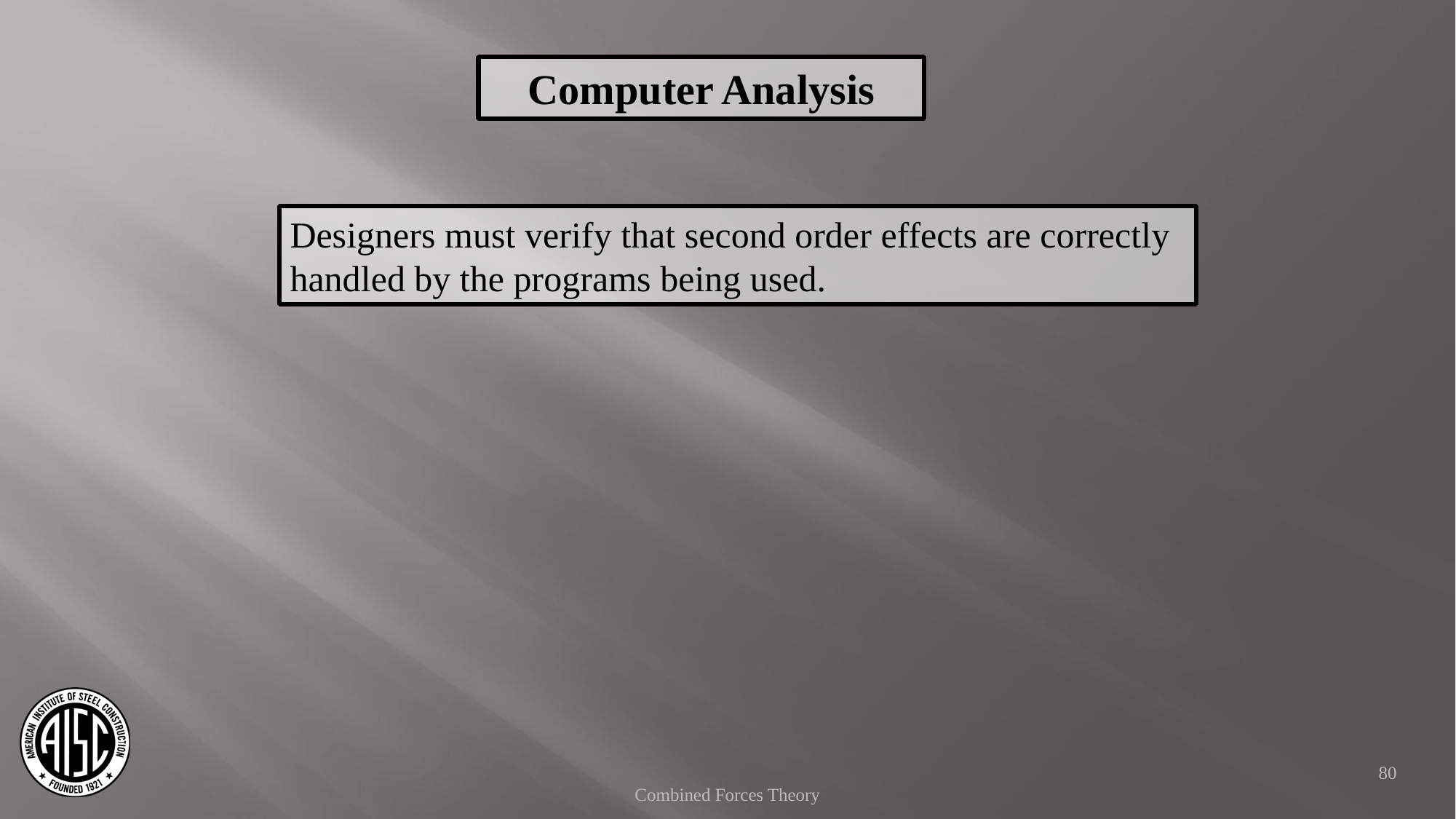

Computer Analysis
Designers must verify that second order effects are correctly handled by the programs being used.
80
Combined Forces Theory